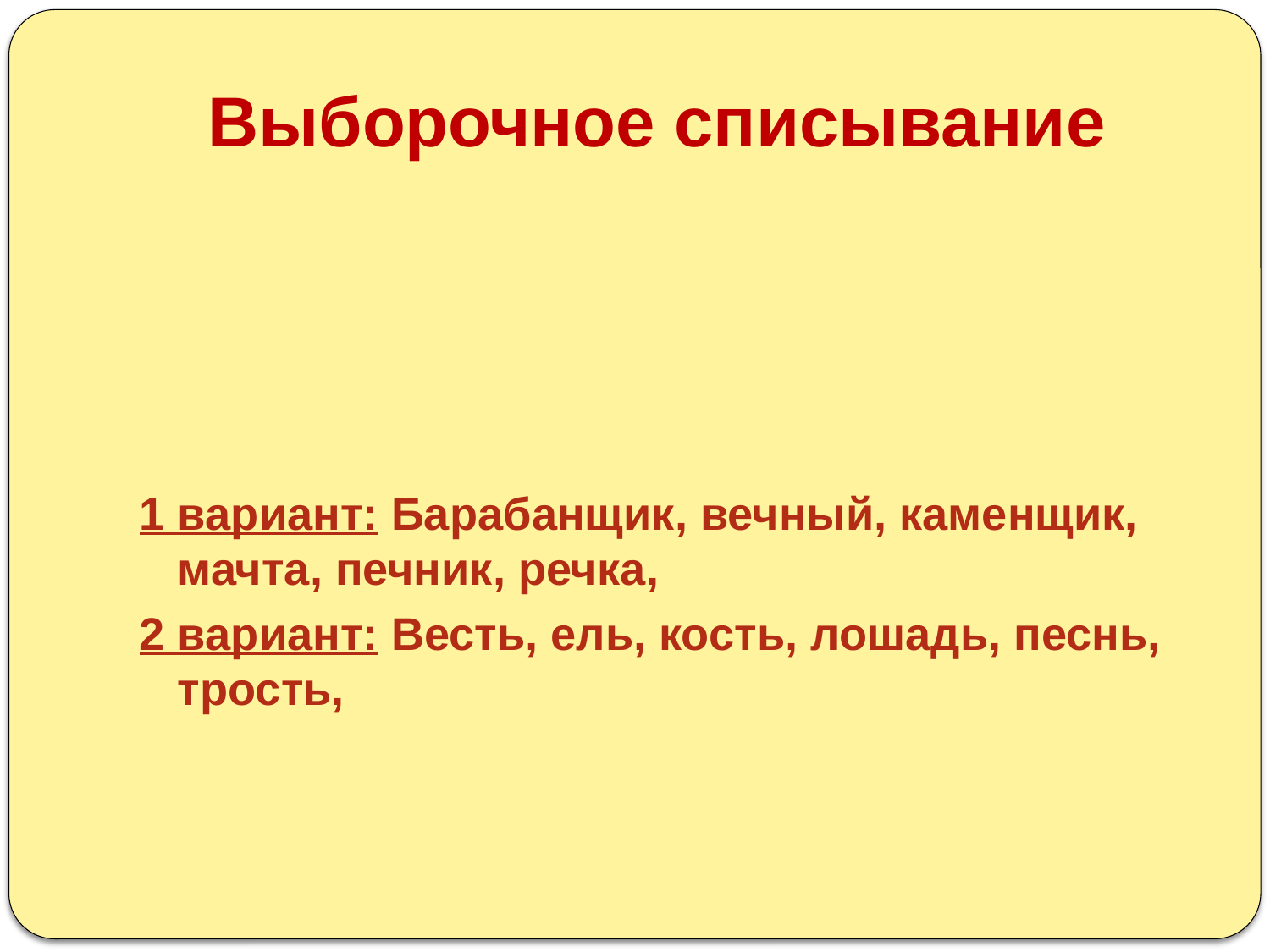

# Выборочное списывание

1 вариант: Барабанщик, вечный, каменщик, мачта, печник, речка,
2 вариант: Весть, ель, кость, лошадь, песнь, трость,